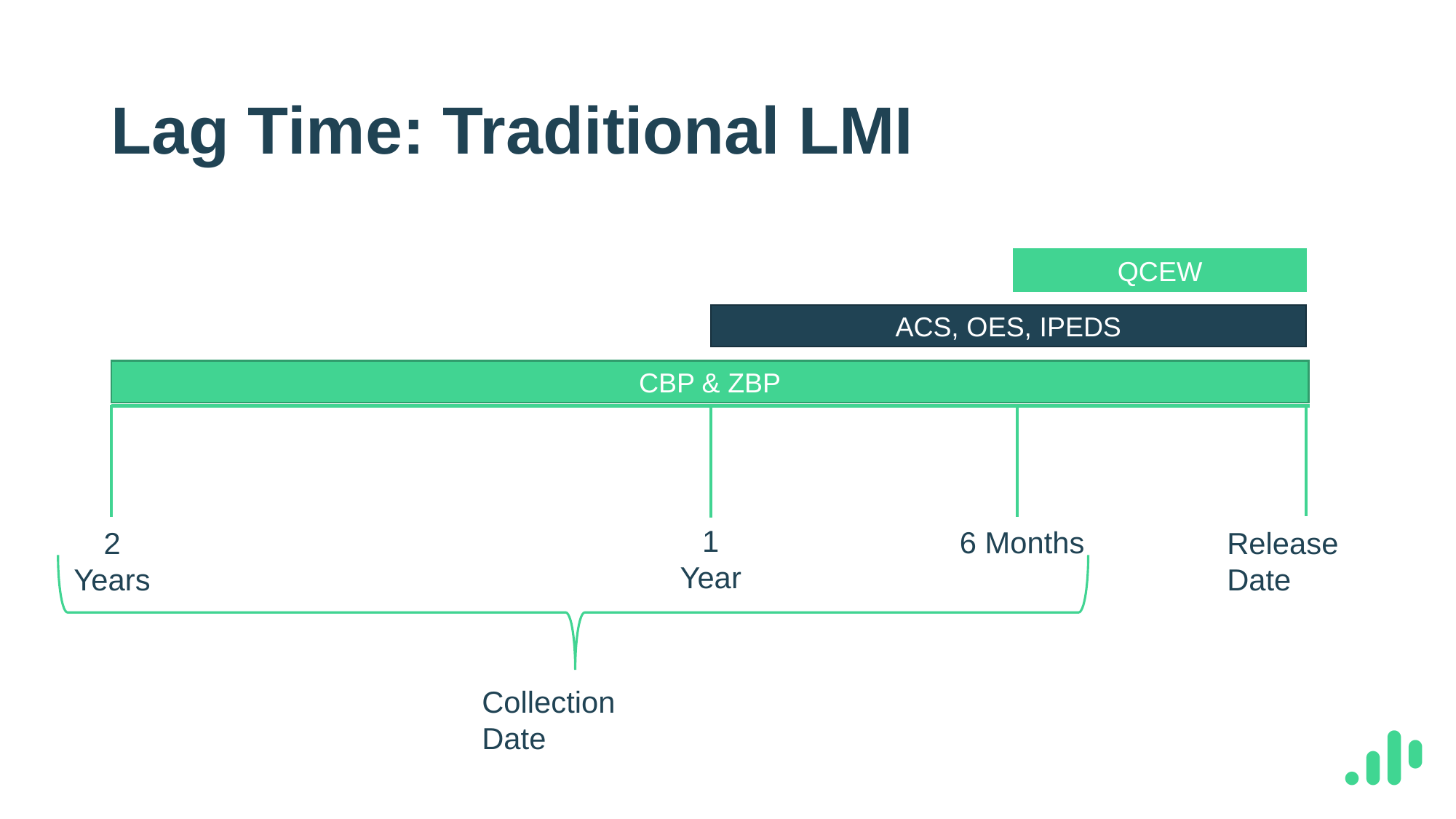

# Lag Time: Traditional LMI

QCEW
ACS, OES, IPEDS
CBP & ZBP
1 Year
6 Months
2 Years
Release Date
Collection Date